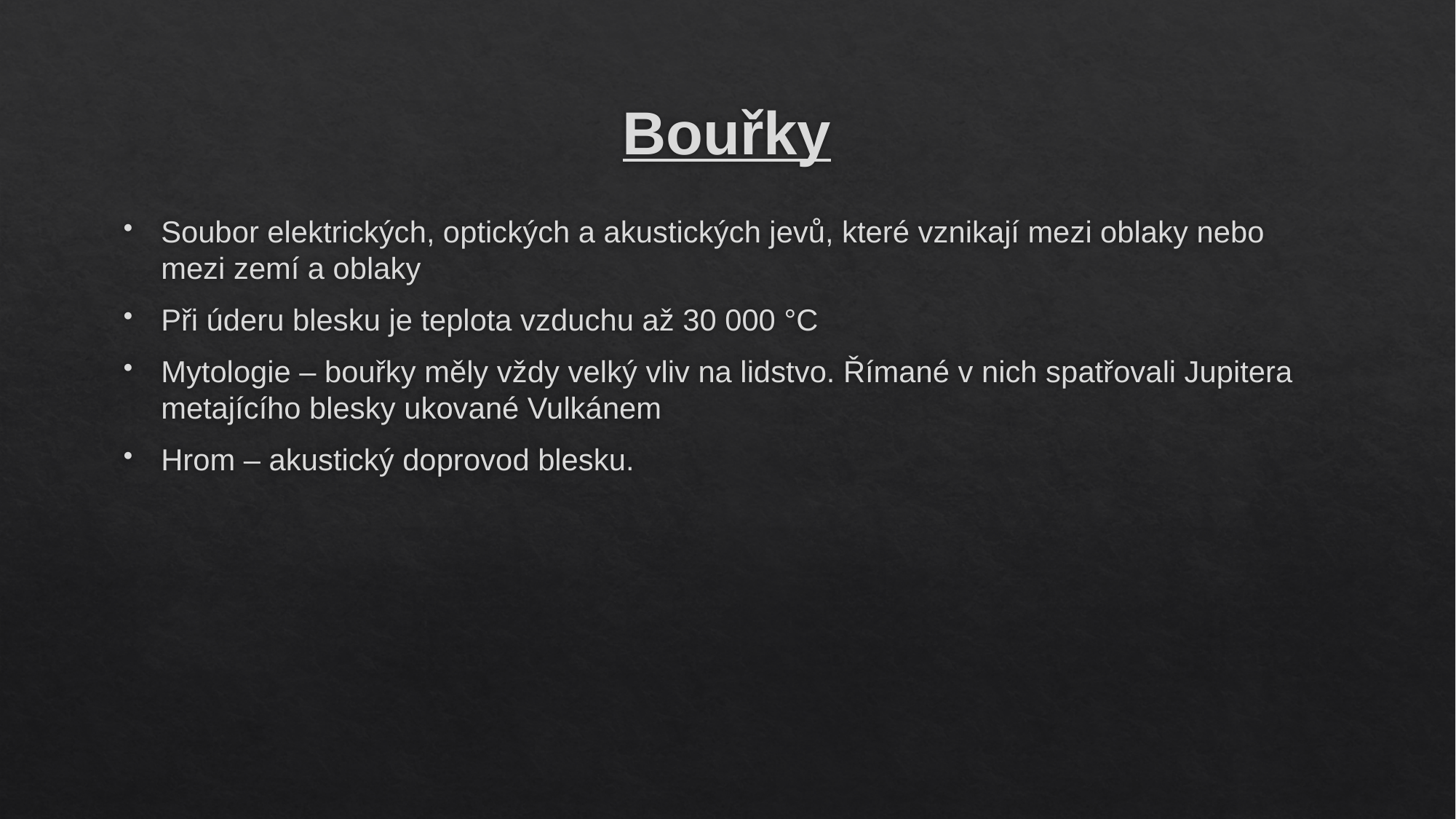

# Bouřky
Soubor elektrických, optických a akustických jevů, které vznikají mezi oblaky nebo mezi zemí a oblaky
Při úderu blesku je teplota vzduchu až 30 000 °C
Mytologie – bouřky měly vždy velký vliv na lidstvo. Římané v nich spatřovali Jupitera metajícího blesky ukované Vulkánem
Hrom – akustický doprovod blesku.